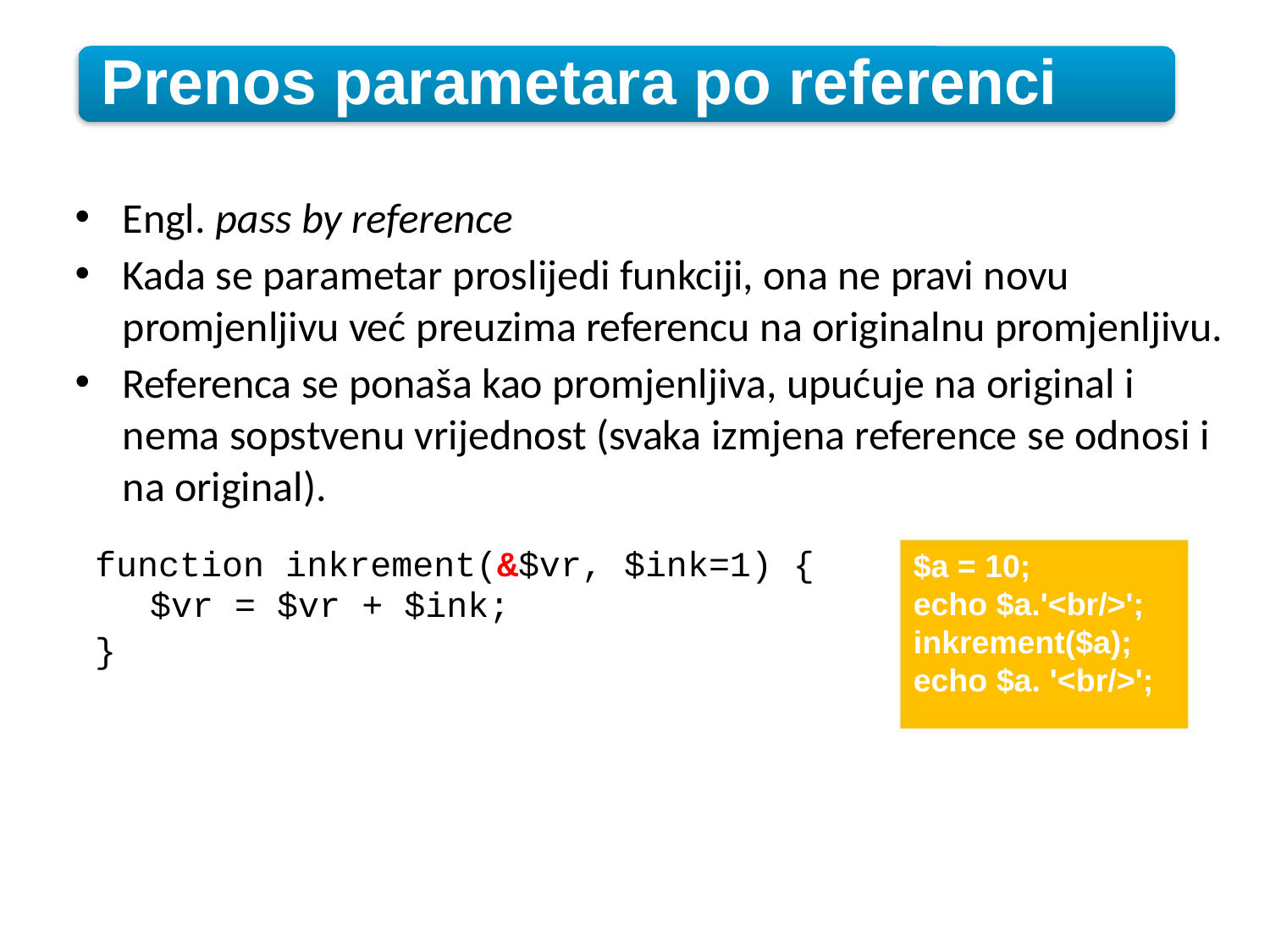

Prenos parametara po referenci
Engl. pass by reference
Kada se parametar proslijedi funkciji, ona ne pravi novu promjenljivu već preuzima referencu na originalnu promjenljivu.
Referenca se ponaša kao promjenljiva, upućuje na original i nema sopstvenu vrijednost (svaka izmjena reference se odnosi i na original).

function inkrement(&$vr, $ink=1) {
$vr = $vr + $ink;
}

$a = 10;
echo $a.'<br/>';
inkrement($a);
echo $a. '<br/>';
3